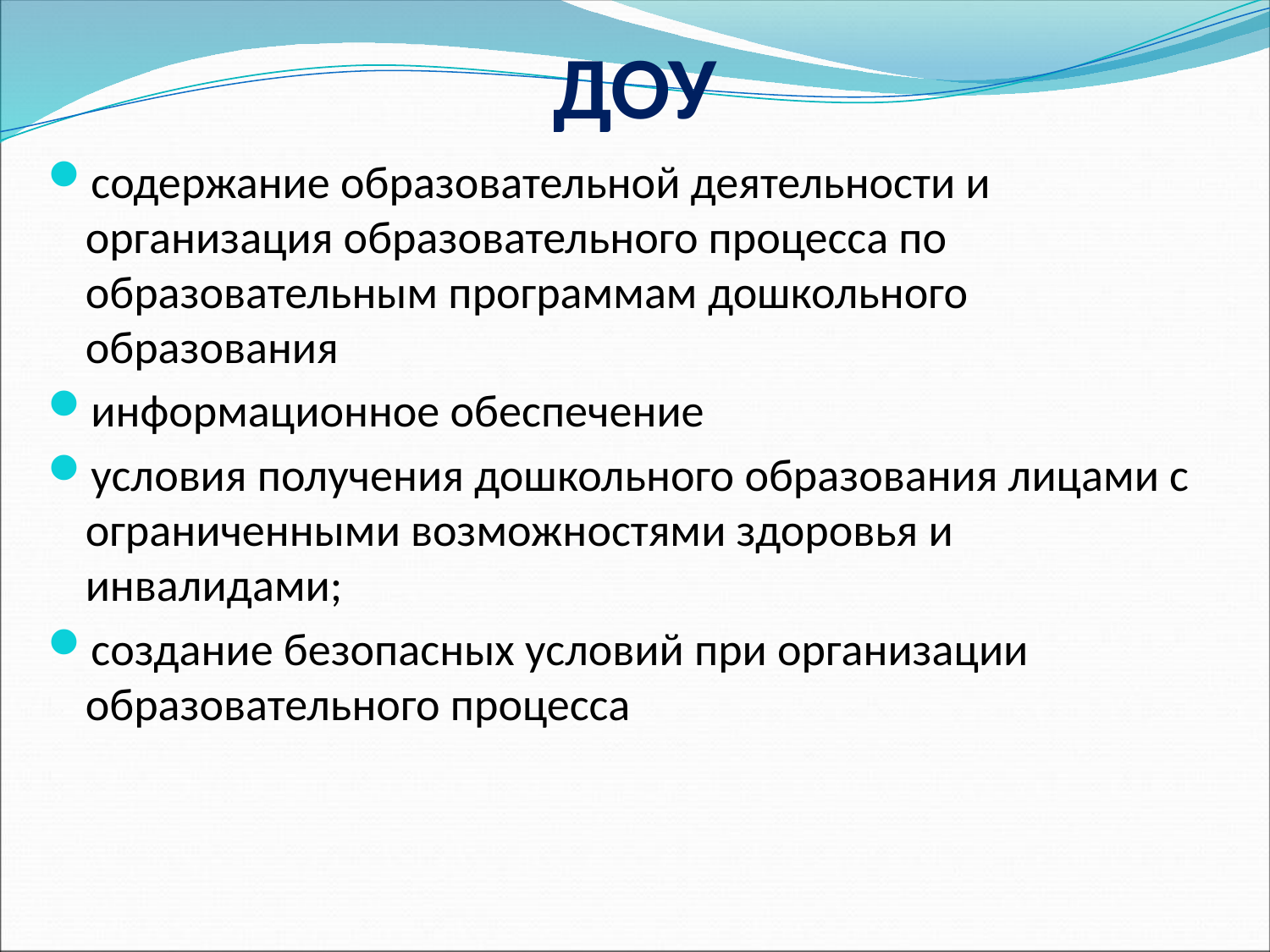

# ДОУ
содержание образовательной деятельности и организация образовательного процесса по образовательным программам дошкольного образования
информационное обеспечение
условия получения дошкольного образования лицами с ограниченными возможностями здоровья и инвалидами;
создание безопасных условий при организации образовательного процесса